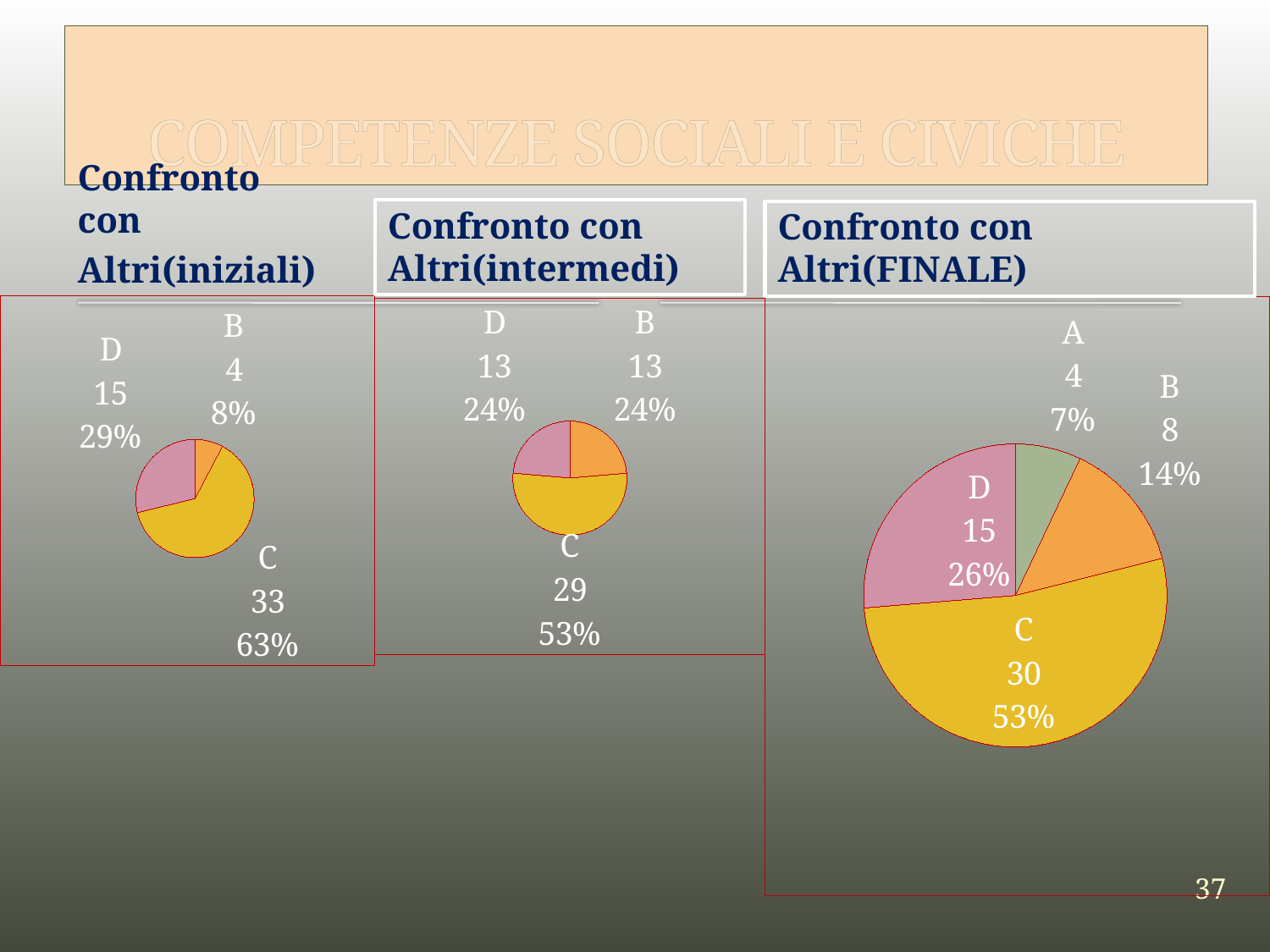

# COMPETENZE SOCIALI E CIVICHE
Confronto con
Altri(iniziali)
Confronto con
Altri(intermedi)
Confronto con
Altri(FINALE)

### Chart

| Category | Vendite |
|---|---|
| A | 0.0 |
| B | 4.0 |
| C | 33.0 |
| D | 15.0 |

### Chart

| Category | Vendite |
|---|---|
| A | 4.0 |
| B | 8.0 |
| C | 30.0 |
| D | 15.0 |

### Chart

| Category | Vendite |
|---|---|
| A | 0.0 |
| B | 13.0 |
| C | 29.0 |
| D | 13.0 |
37